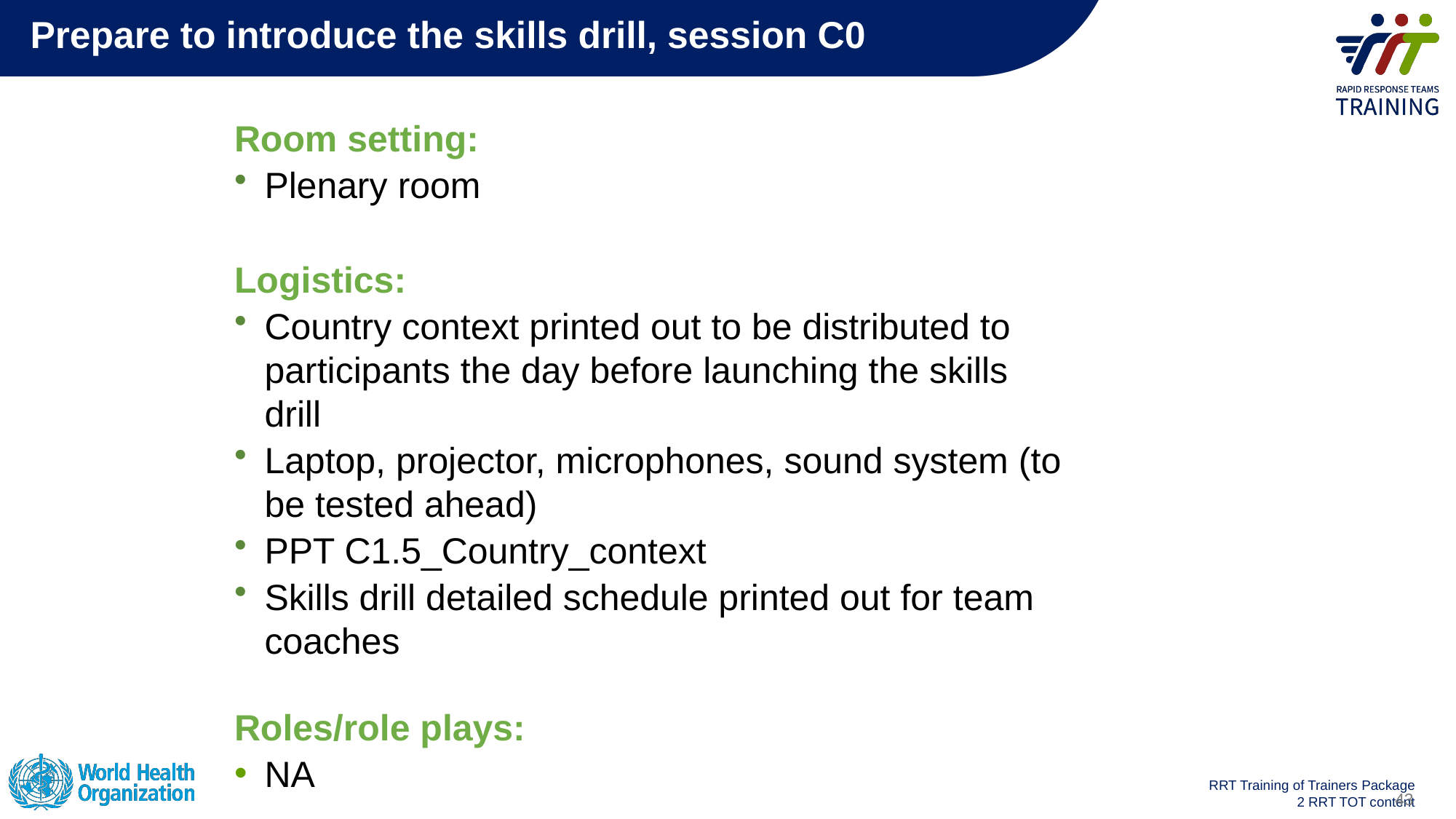

# Prepare to introduce the skills drill, session C0
Room setting:
Plenary room
Logistics:
Country context printed out to be distributed to participants the day before launching the skills drill
Laptop, projector, microphones, sound system (to be tested ahead)
PPT C1.5_Country_context
Skills drill detailed schedule printed out for team coaches

Roles/role plays:
NA